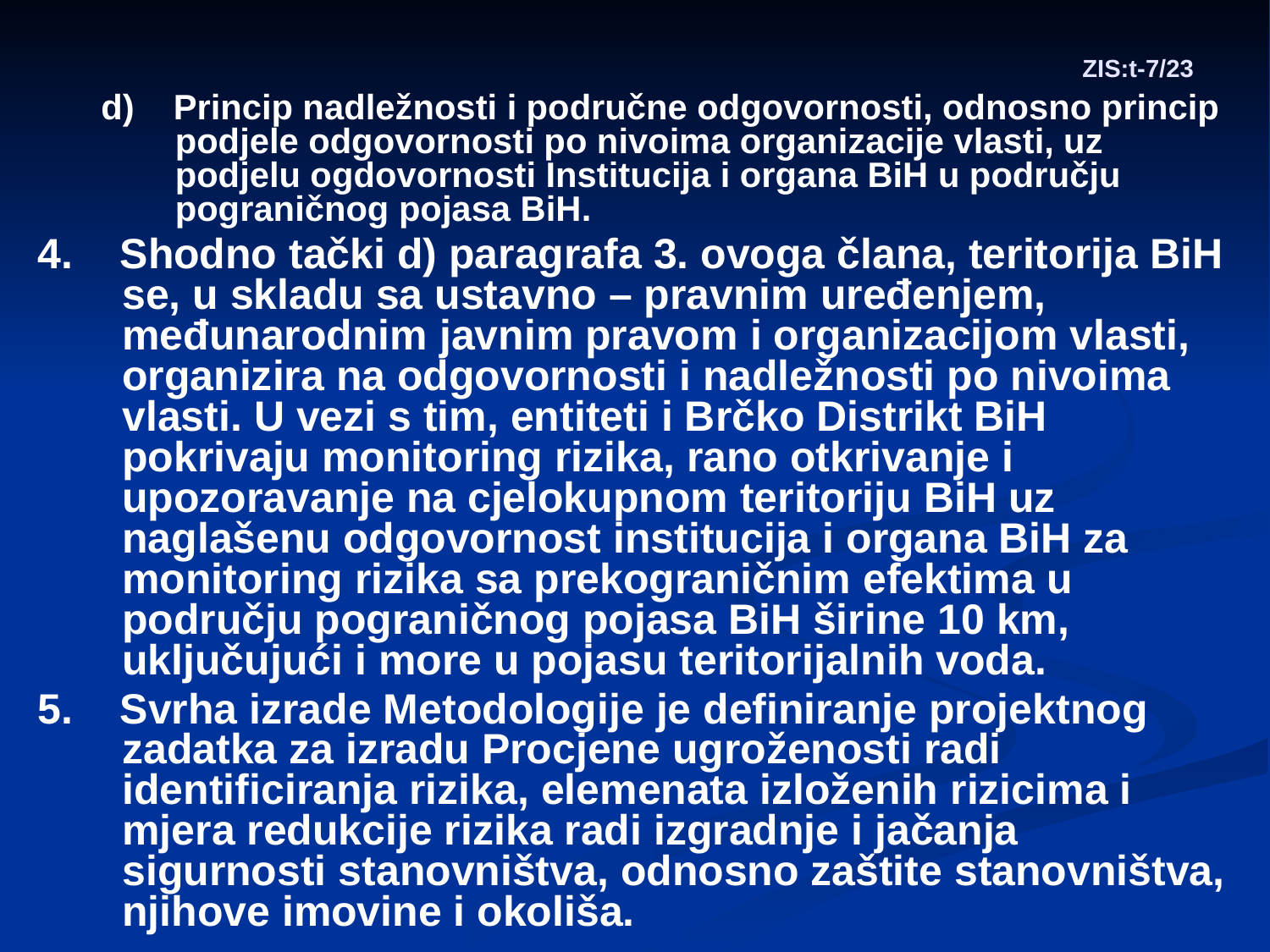

# ZIS:t-7/23
d)    Princip nadležnosti i područne odgovornosti, odnosno princip podjele odgovornosti po nivoima organizacije vlasti, uz podjelu ogdovornosti Institucija i organa BiH u području pograničnog pojasa BiH.
4.    Shodno tački d) paragrafa 3. ovoga člana, teritorija BiH se, u skladu sa ustavno – pravnim uređenjem, međunarodnim javnim pravom i organizacijom vlasti, organizira na odgovornosti i nadležnosti po nivoima vlasti. U vezi s tim, entiteti i Brčko Distrikt BiH pokrivaju monitoring rizika, rano otkrivanje i upozoravanje na cjelokupnom teritoriju BiH uz naglašenu odgovornost institucija i organa BiH za monitoring rizika sa prekograničnim efektima u području pograničnog pojasa BiH širine 10 km, uključujući i more u pojasu teritorijalnih voda.
5.    Svrha izrade Metodologije je definiranje projektnog zadatka za izradu Procjene ugroženosti radi identificiranja rizika, elemenata izloženih rizicima i mjera redukcije rizika radi izgradnje i jačanja sigurnosti stanovništva, odnosno zaštite stanovništva, njihove imovine i okoliša.